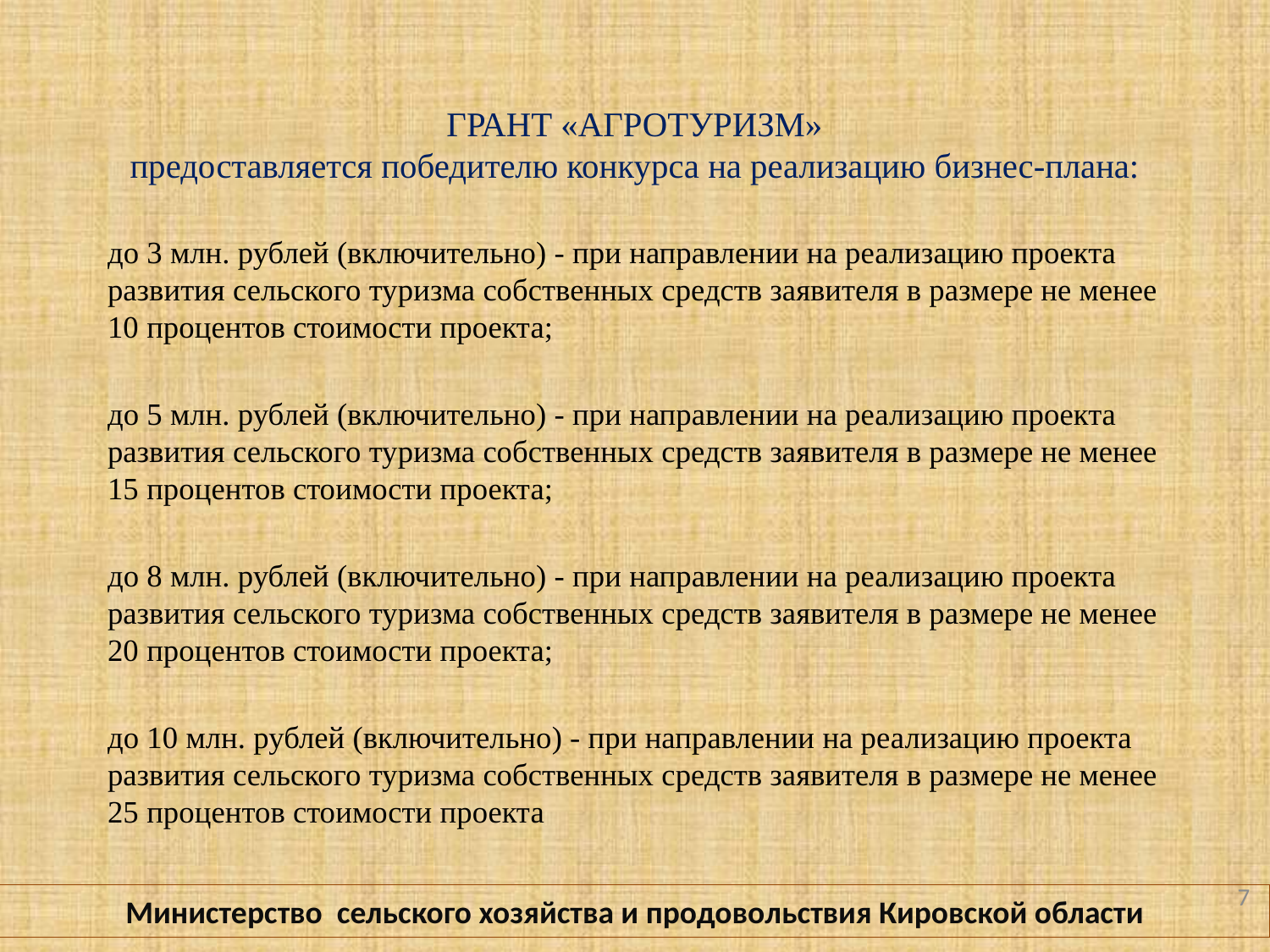

ГРАНТ «АГРОТУРИЗМ»
предоставляется победителю конкурса на реализацию бизнес-плана:
до 3 млн. рублей (включительно) - при направлении на реализацию проекта развития сельского туризма собственных средств заявителя в размере не менее 10 процентов стоимости проекта;

до 5 млн. рублей (включительно) - при направлении на реализацию проекта развития сельского туризма собственных средств заявителя в размере не менее 15 процентов стоимости проекта;

до 8 млн. рублей (включительно) - при направлении на реализацию проекта развития сельского туризма собственных средств заявителя в размере не менее 20 процентов стоимости проекта;

до 10 млн. рублей (включительно) - при направлении на реализацию проекта развития сельского туризма собственных средств заявителя в размере не менее 25 процентов стоимости проекта
7
Министерство  сельского хозяйства и продовольствия Кировской области